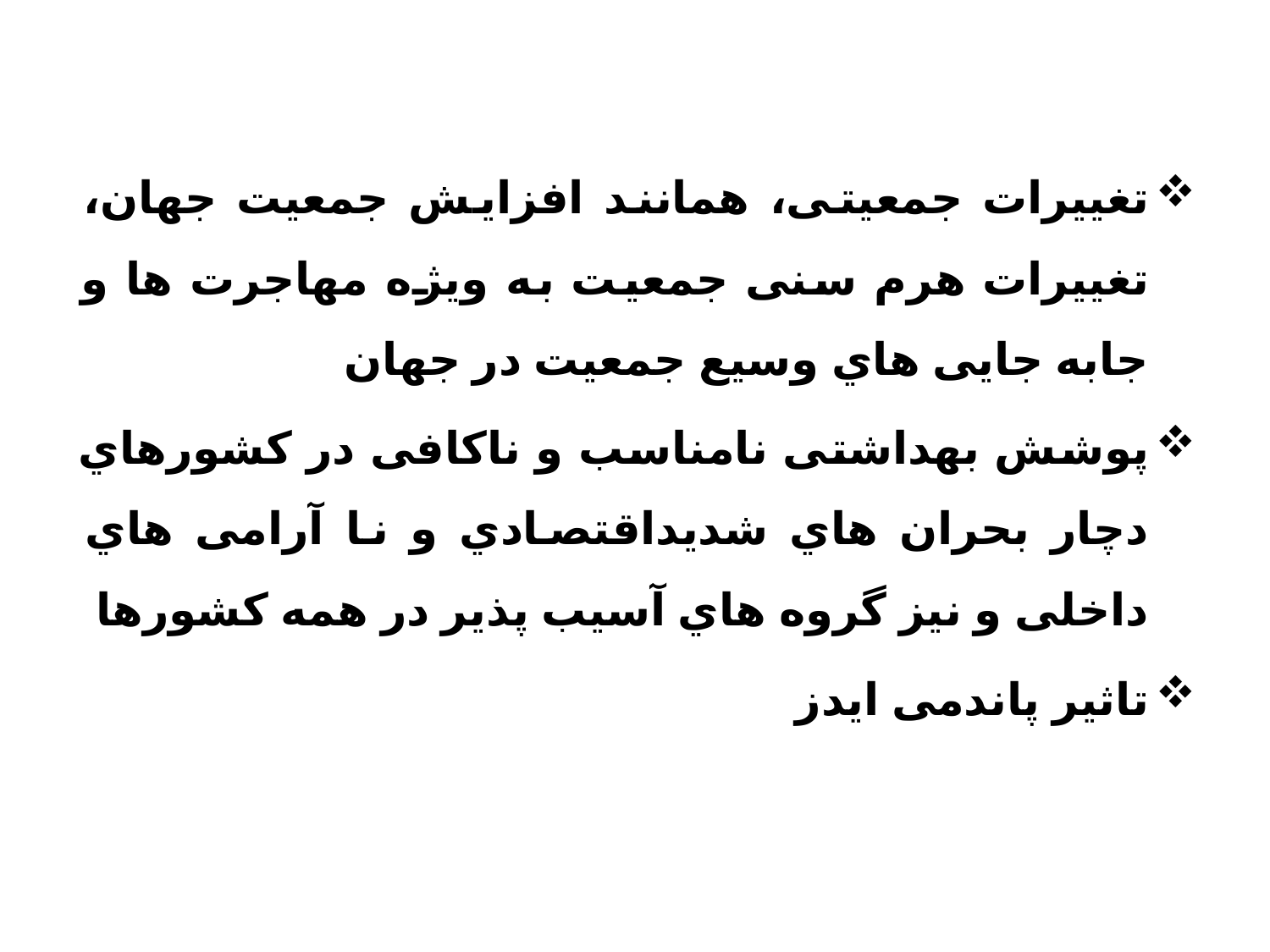

تغییرات جمعیتی، همانند افزایش جمعیت جهان، تغییرات هرم سنی جمعیت به ویژه مهاجرت ها و جابه جایی هاي وسیع جمعیت در جهان
پوشش بهداشتی نامناسب و ناکافی در کشورهاي دچار بحران هاي شدیداقتصادي و نا آرامی هاي داخلی و نیز گروه هاي آسیب پذیر در همه کشورها
تاثیر پاندمی ایدز